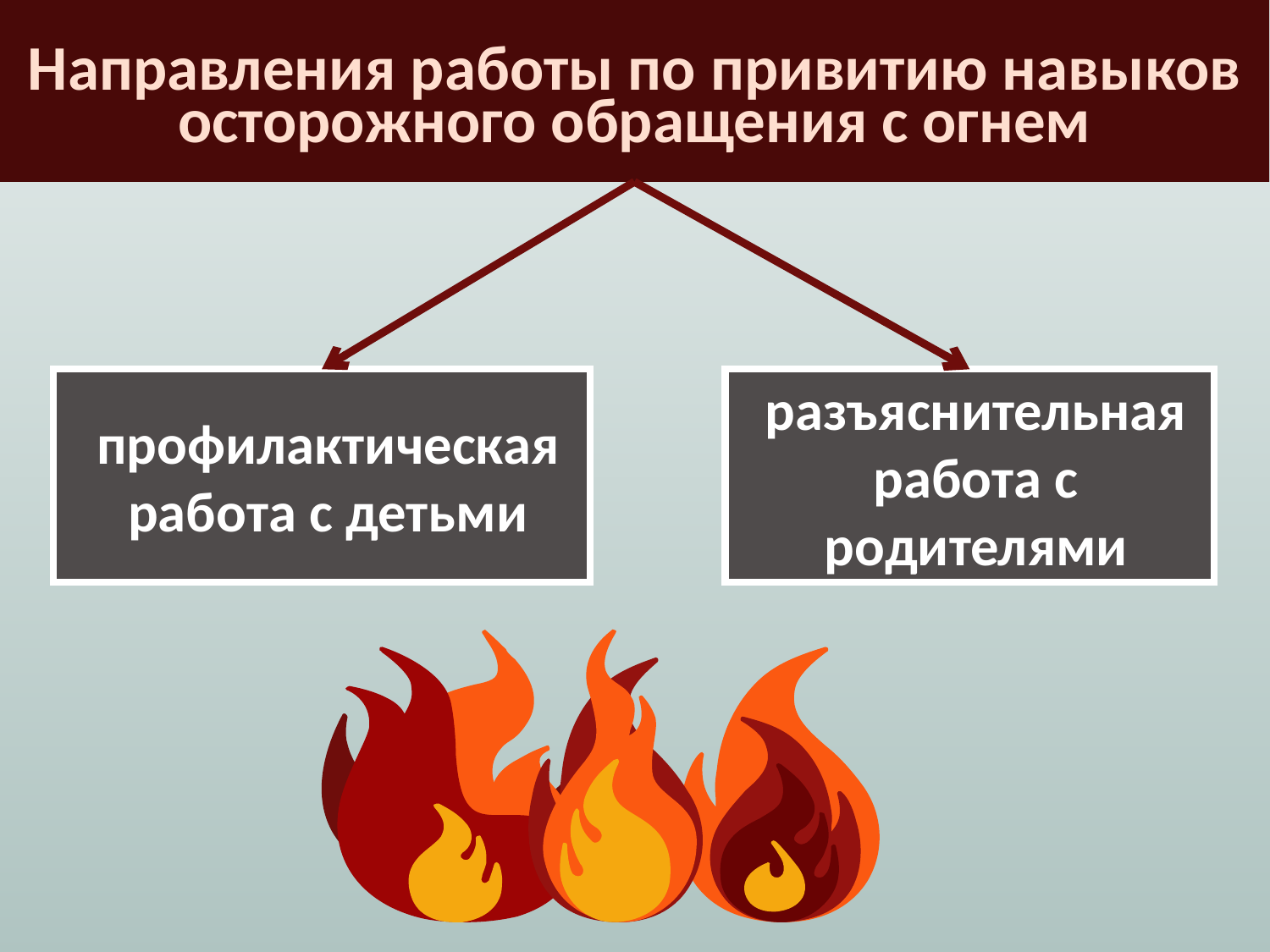

Направления работы по привитию навыков осторожного обращения с огнем
профилактическая работа с детьми
разъяснительная работа с родителями